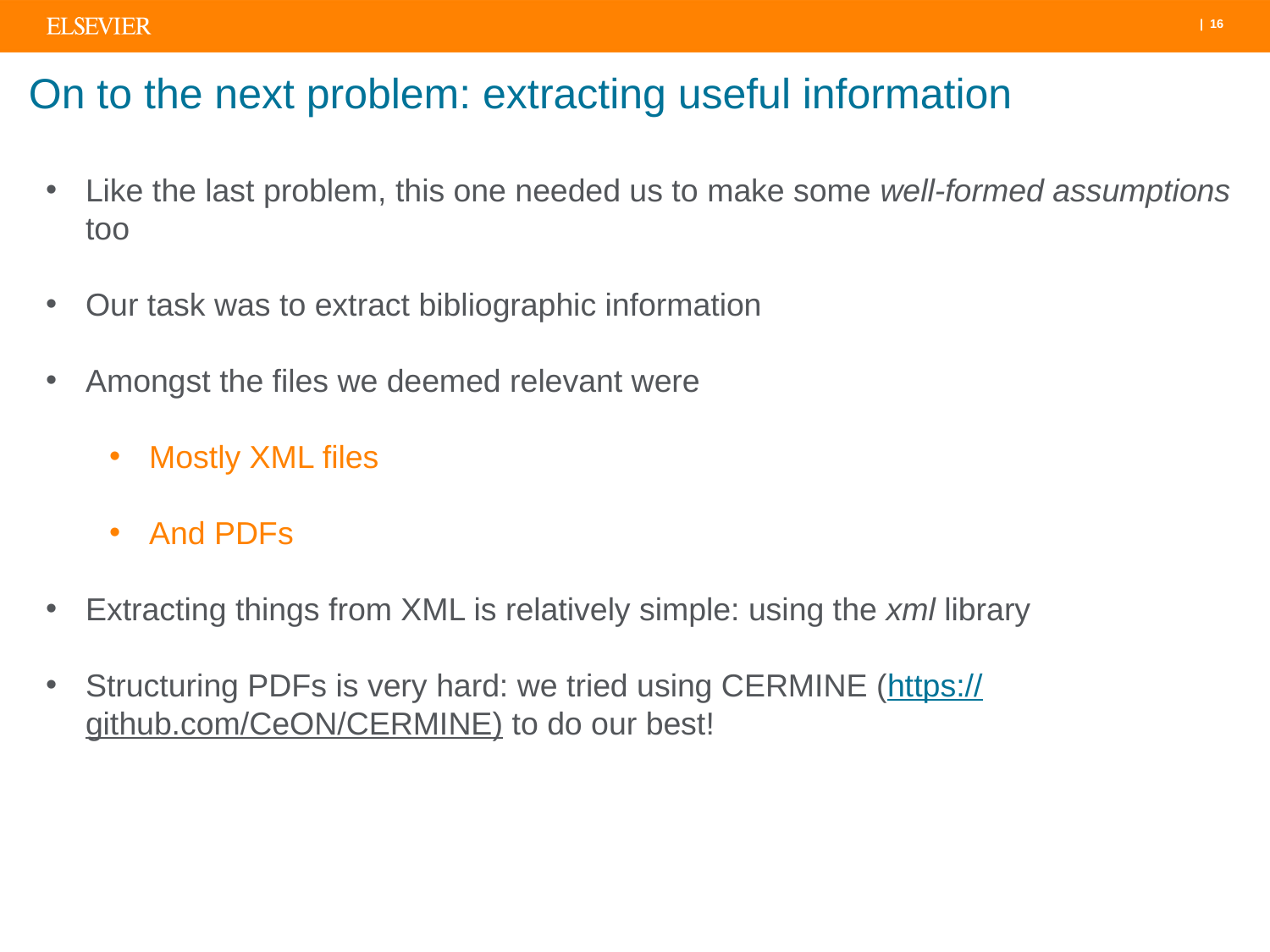

# On to the next problem: extracting useful information
Like the last problem, this one needed us to make some well-formed assumptions too

Our task was to extract bibliographic information

Amongst the files we deemed relevant were

Mostly XML files

And PDFs

Extracting things from XML is relatively simple: using the xml library

Structuring PDFs is very hard: we tried using CERMINE (https://github.com/CeON/CERMINE) to do our best!